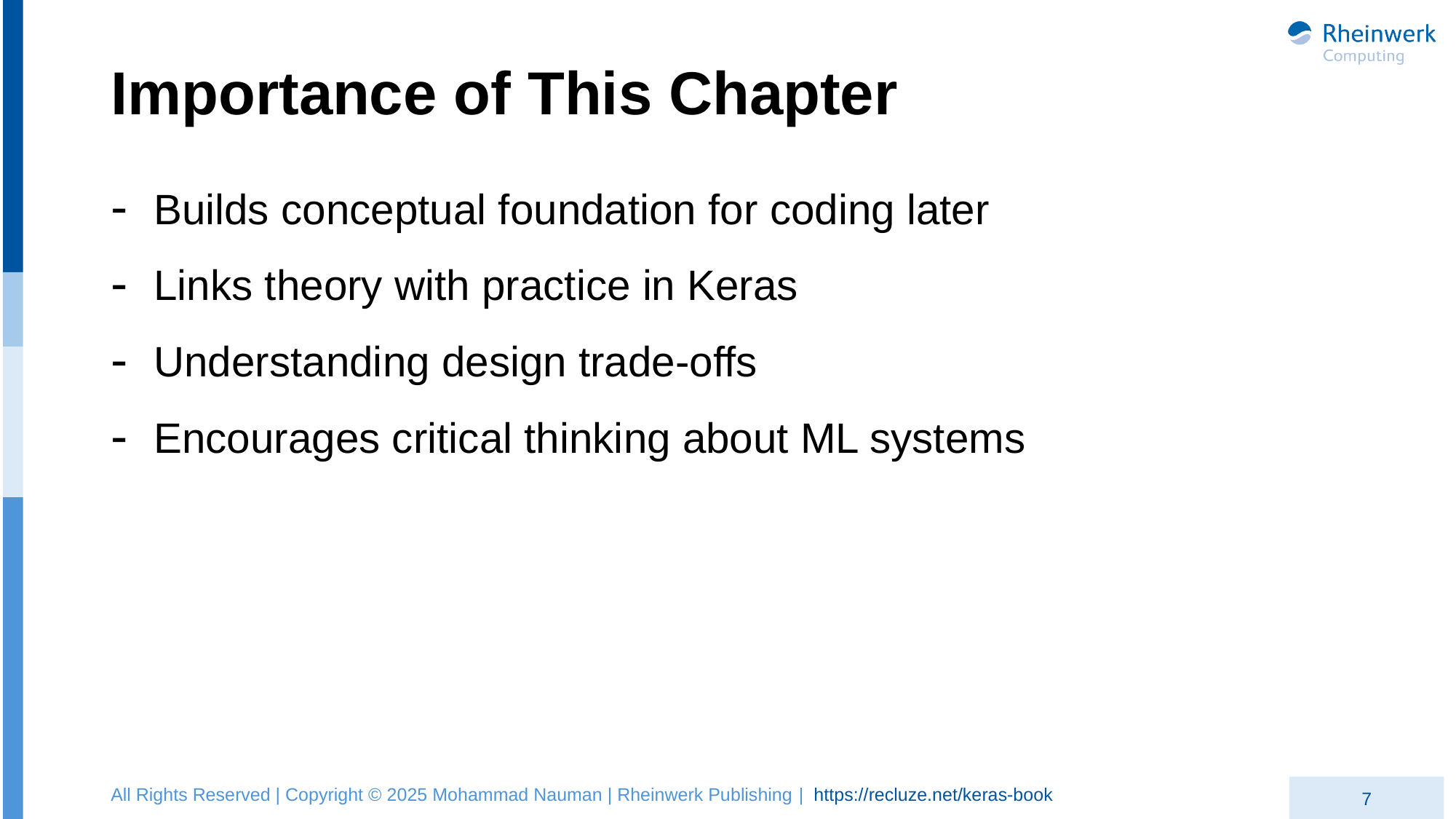

# Importance of This Chapter
Builds conceptual foundation for coding later
Links theory with practice in Keras
Understanding design trade-offs
Encourages critical thinking about ML systems